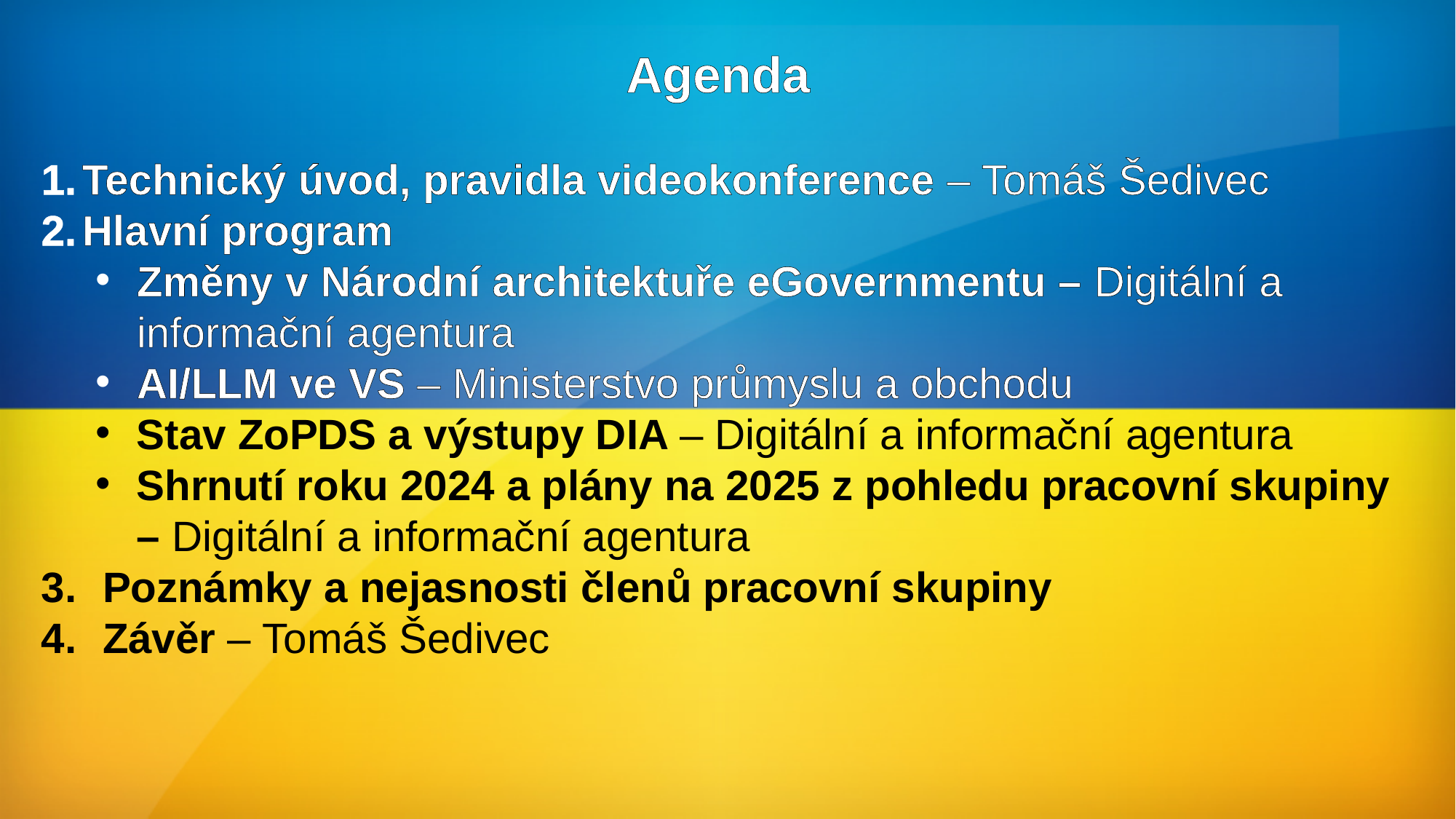

#
Agenda
Technický úvod, pravidla videokonference – Tomáš Šedivec
Hlavní program
Změny v Národní architektuře eGovernmentu – Digitální a informační agentura
AI/LLM ve VS – Ministerstvo průmyslu a obchodu
Stav ZoPDS a výstupy DIA – Digitální a informační agentura
Shrnutí roku 2024 a plány na 2025 z pohledu pracovní skupiny – Digitální a informační agentura
Poznámky a nejasnosti členů pracovní skupiny
Závěr – Tomáš Šedivec